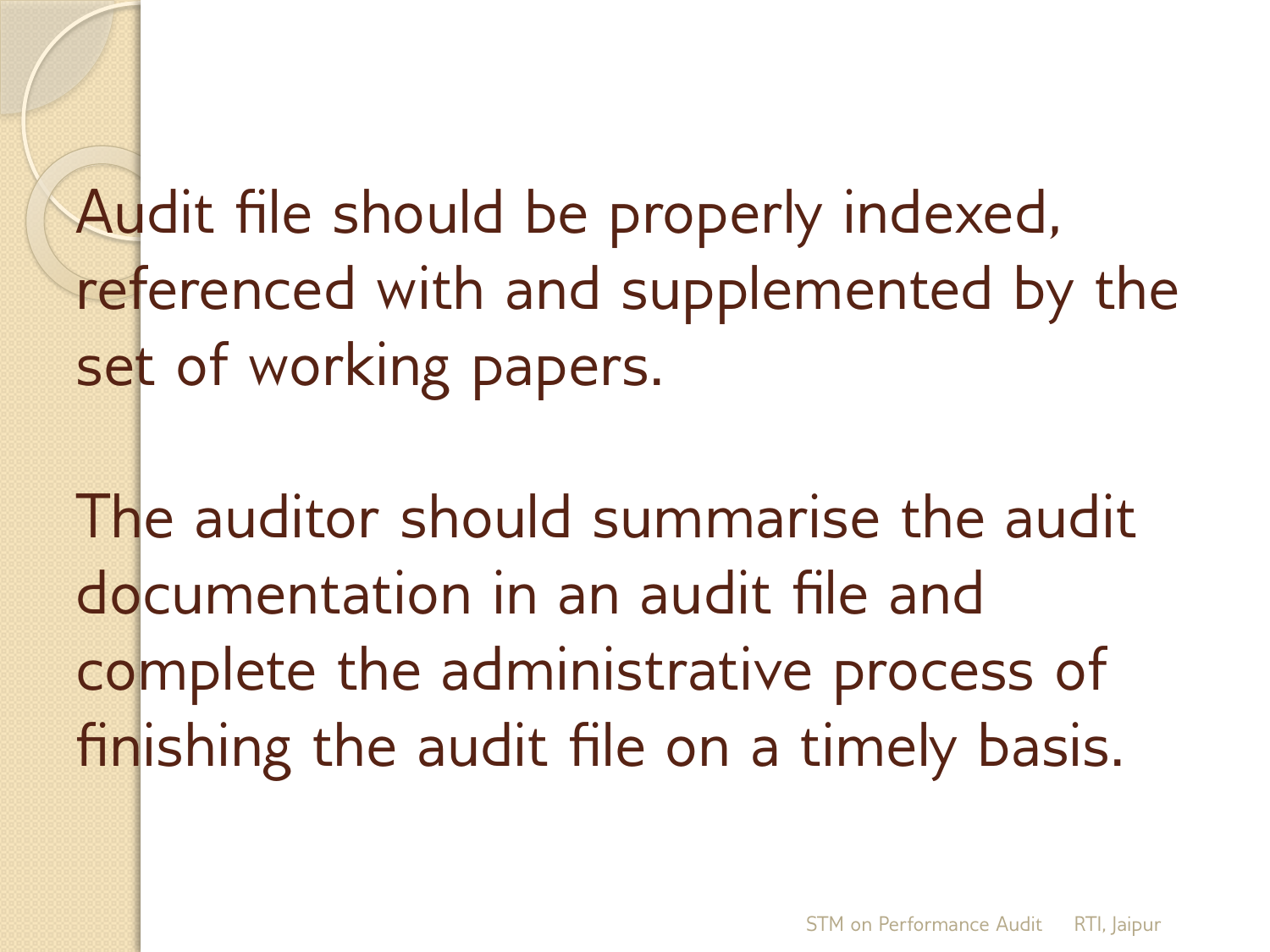

# Audit file should be properly indexed, referenced with and supplemented by the set of working papers. The auditor should summarise the audit documentation in an audit file and complete the administrative process of finishing the audit file on a timely basis.
STM on Performance Audit     RTI, Jaipur